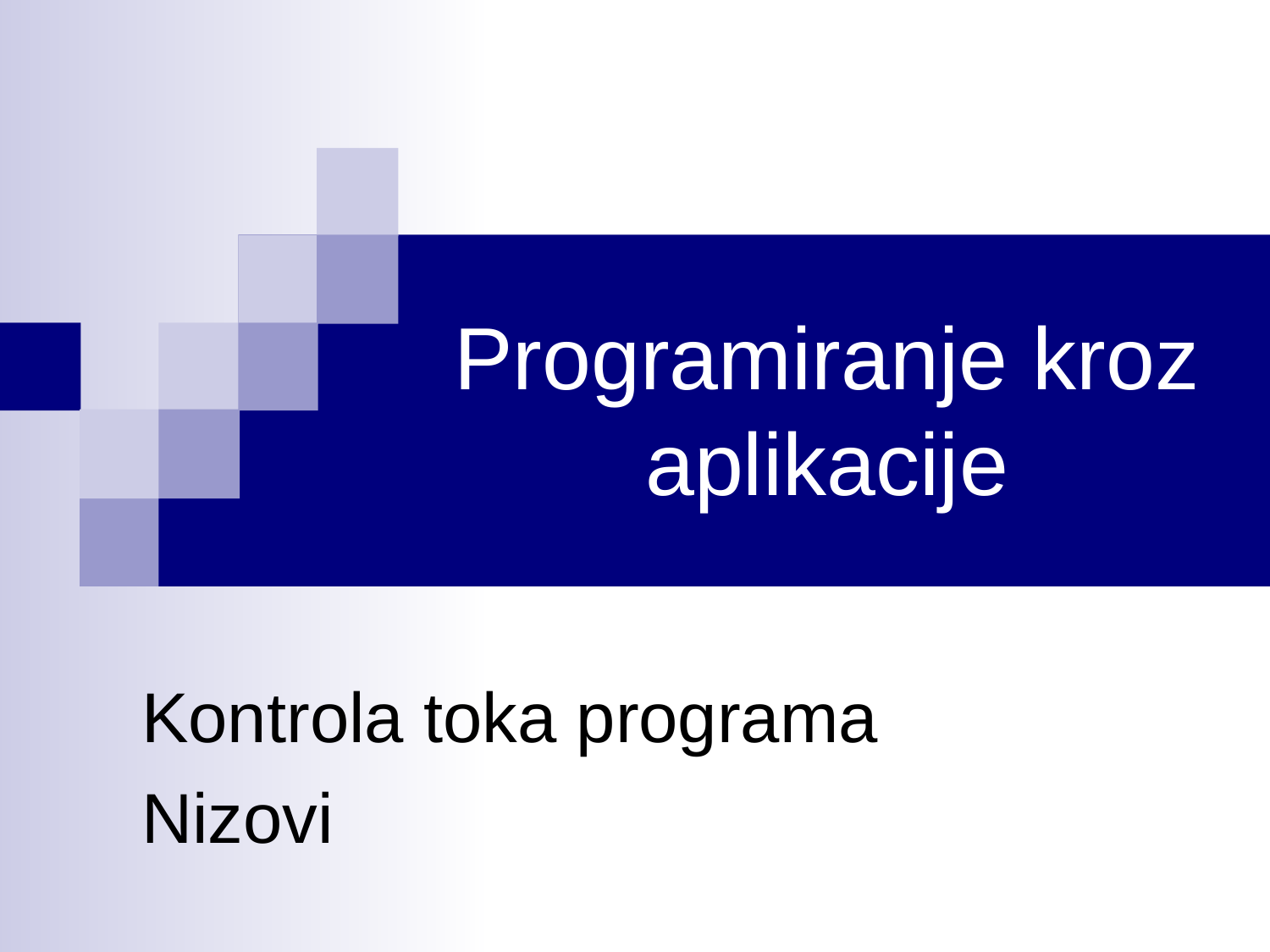

# Programiranje kroz aplikacije
Kontrola toka programa
Nizovi